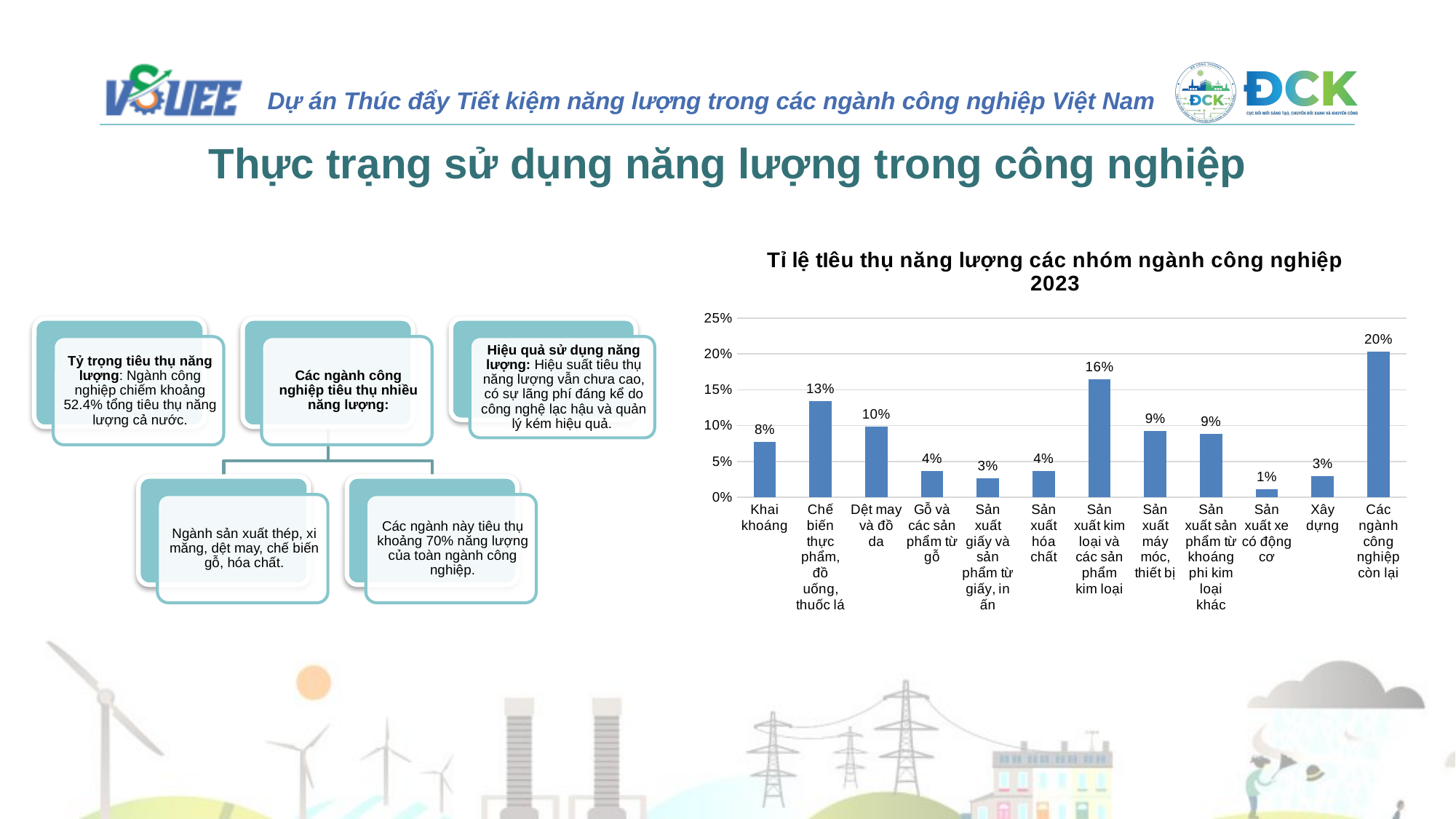

Thực trạng sử dụng năng lượng trong công nghiệp
Tỷ trọng tiêu thụ năng lượng: Ngành công nghiệp chiếm khoảng 52.4% tổng tiêu thụ năng lượng cả nước.
Các ngành công nghiệp tiêu thụ nhiều năng lượng:
Ngành sản xuất thép, xi măng, dệt may, chế biến gỗ, hóa chất.
Các ngành này tiêu thụ khoảng 70% năng lượng của toàn ngành công nghiệp.
Hiệu quả sử dụng năng lượng: Hiệu suất tiêu thụ năng lượng vẫn chưa cao, có sự lãng phí đáng kể do công nghệ lạc hậu và quản lý kém hiệu quả.

### Chart: Tỉ lệ tIêu thụ năng lượng các nhóm ngành công nghiệp 2023

| Category |  |
|---|---|
| Khai khoáng | 0.07705848182397138 |
| Chế biến thực phẩm, đồ uống, thuốc lá | 0.1337630640471516 |
| Dệt may và đồ da | 0.09889196613099116 |
| Gỗ và các sản phẩm từ gỗ | 0.036883536650044235 |
| Sản xuất giấy và sản phẩm từ giấy, in ấn | 0.026728094900439887 |
| Sản xuất hóa chất | 0.036938450912270854 |
| Sản xuất kim loại và các sản phẩm kim loại | 0.16430126044621918 |
| Sản xuất máy móc, thiết bị | 0.0928413728848101 |
| Sản xuất sản phẩm từ khoáng phi kim loại khác | 0.08818485662513399 |
| Sản xuất xe có động cơ | 0.010804088186002876 |
| Xây dựng | 0.029958612588690474 |
| Các ngành công nghiệp còn lại | 0.20358158490927142 |